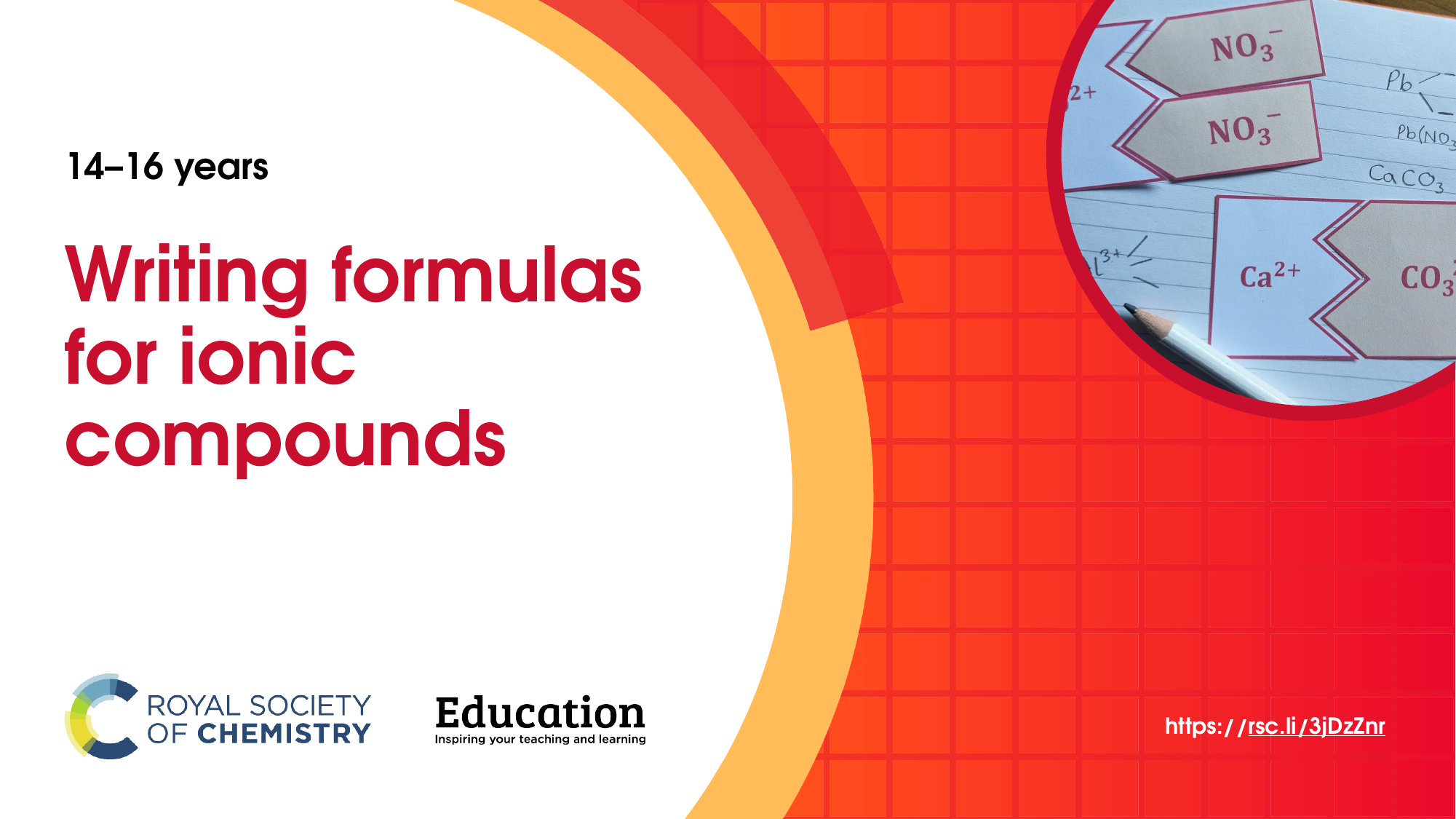

# 14–16 years
Writing formulas for ionic compounds